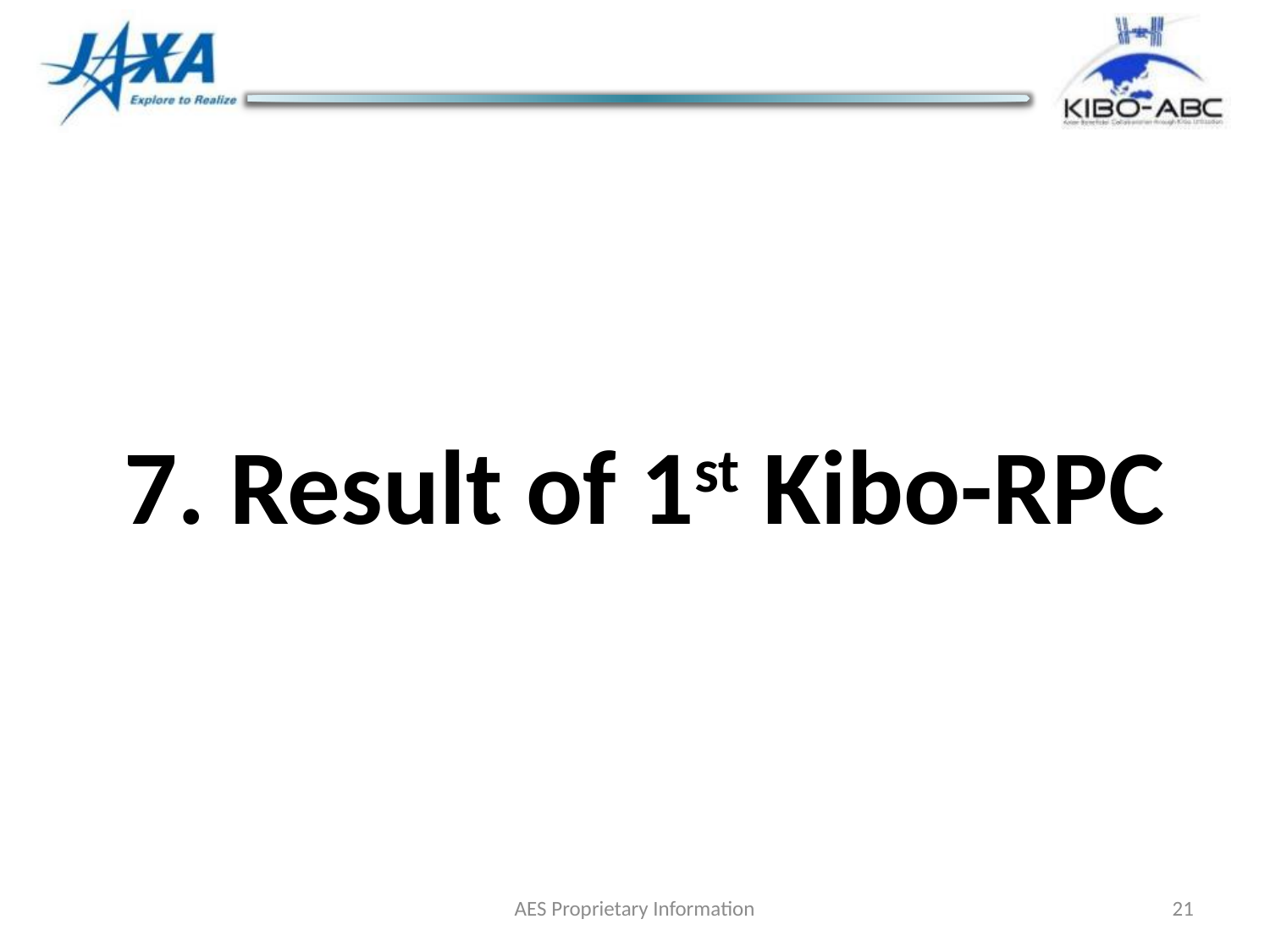

7. Result of 1st Kibo-RPC
AES Proprietary Information
21